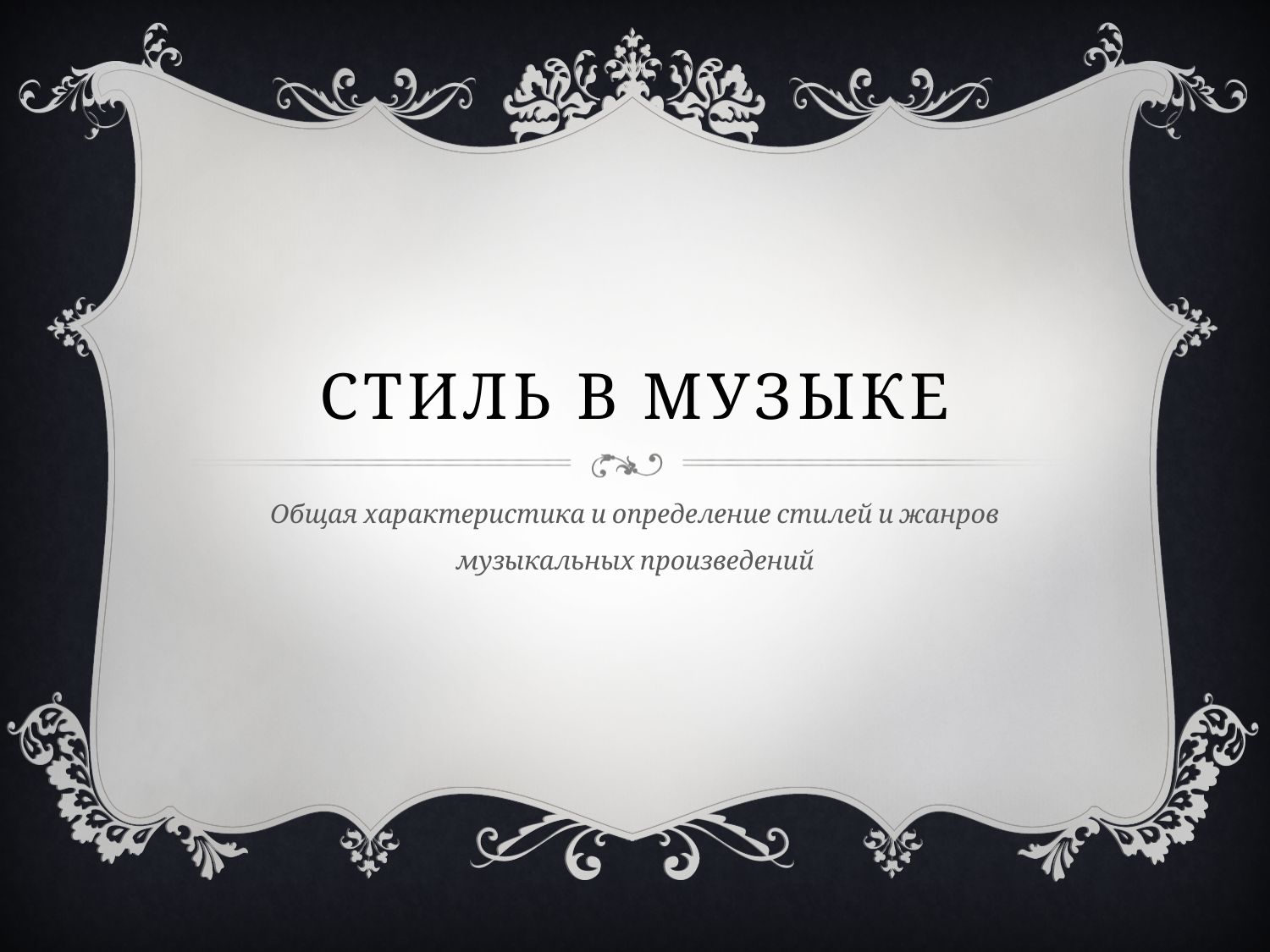

# Стиль в музыке
Общая характеристика и определение стилей и жанров музыкальных произведений